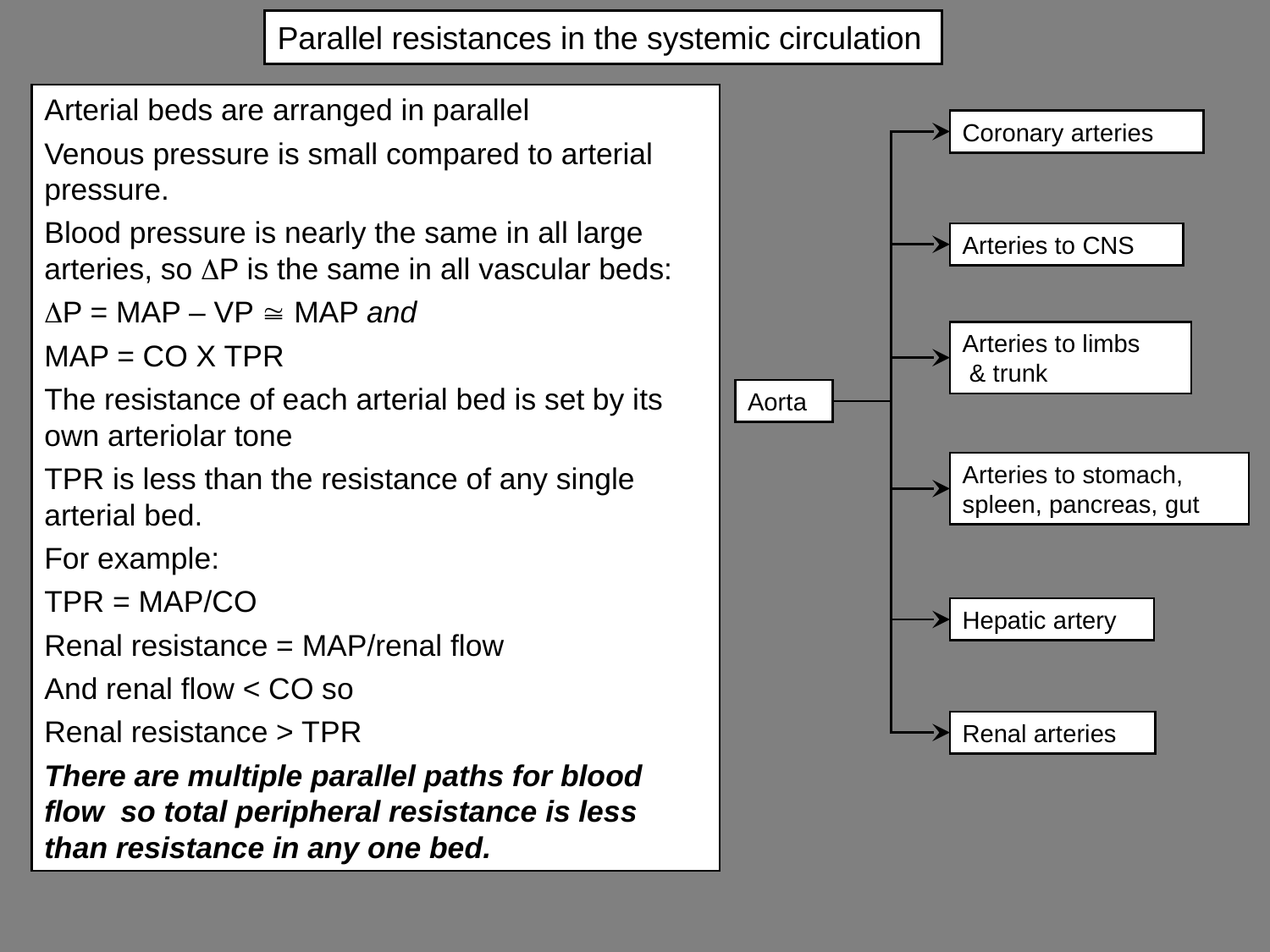

# Parallel resistances in the systemic circulation
Arterial beds are arranged in parallel
Venous pressure is small compared to arterial pressure.
Blood pressure is nearly the same in all large arteries, so ΔP is the same in all vascular beds:
ΔP = MAP – VP ≅ MAP and
MAP = CO X TPR
The resistance of each arterial bed is set by its own arteriolar tone
TPR is less than the resistance of any single arterial bed.
For example:
TPR = MAP/CO
Renal resistance = MAP/renal flow
And renal flow < CO so
Renal resistance > TPR
There are multiple parallel paths for blood flow  so total peripheral resistance is less than resistance in any one bed.
Coronary arteries
Arteries to CNS
Arteries to limbs
 & trunk
Aorta
Arteries to stomach, spleen, pancreas, gut
Hepatic artery
Renal arteries